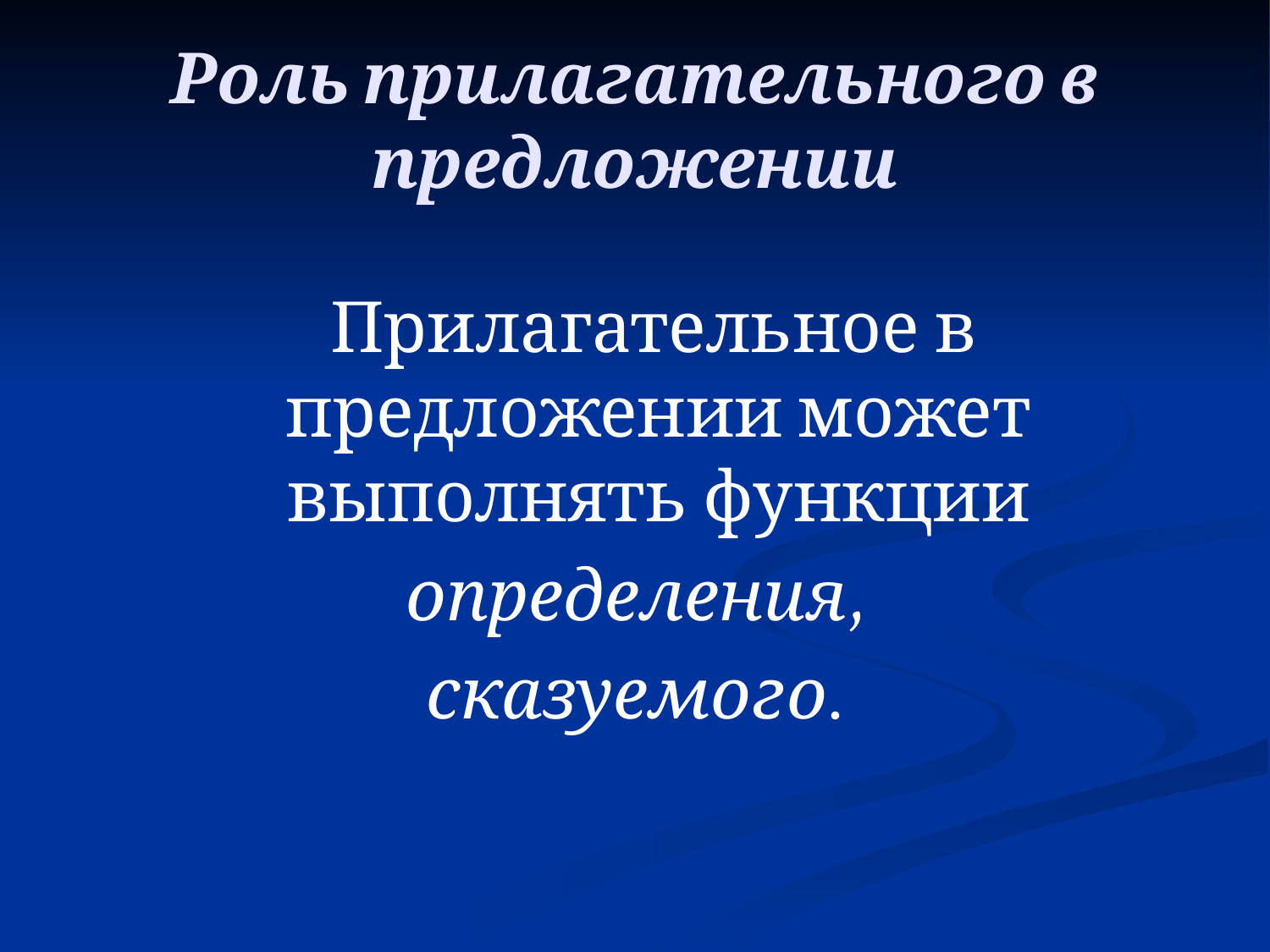

# Роль прилагательного в предложении
   Прилагательное в предложении может выполнять функции
определения,
сказуемого.